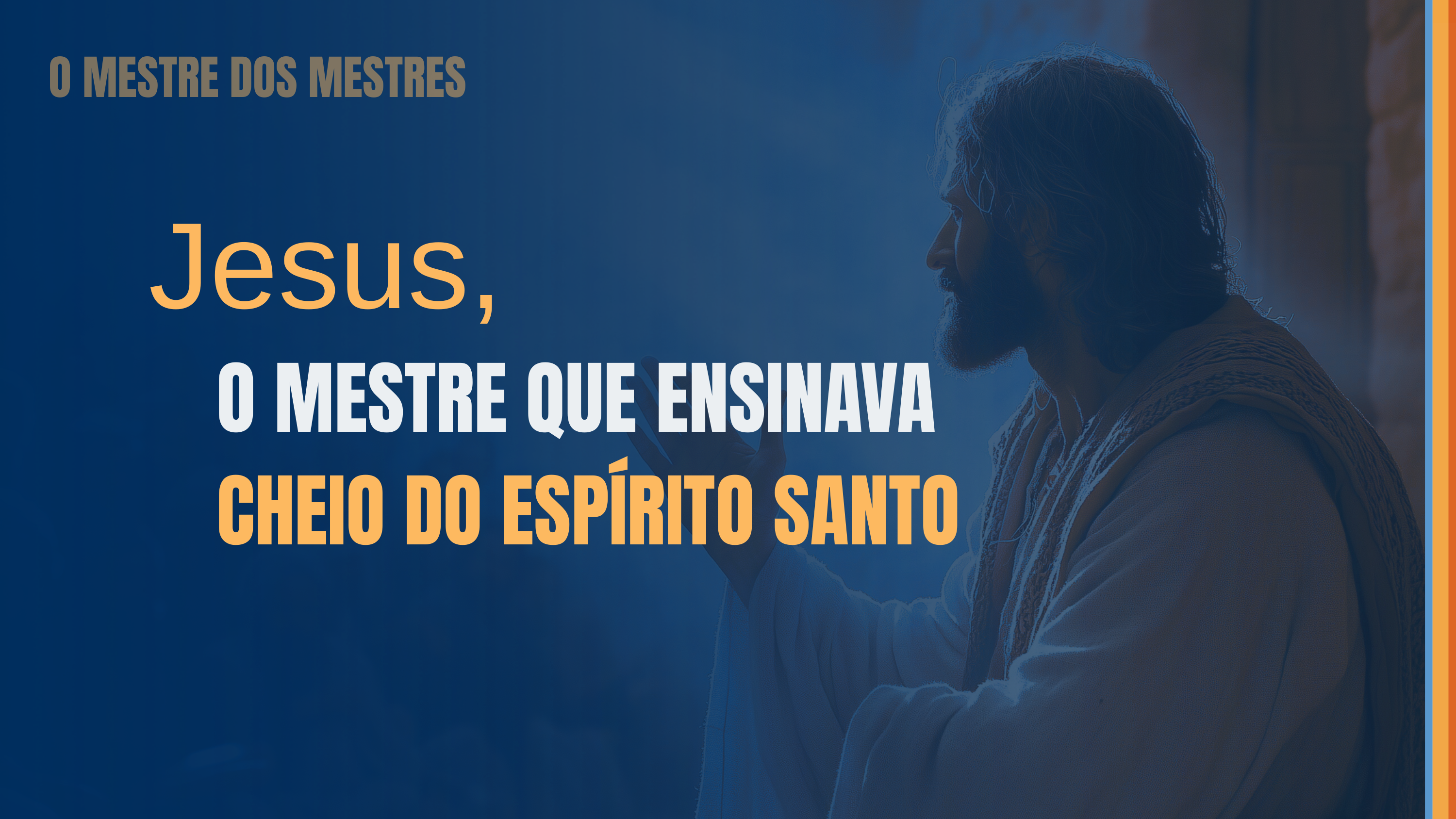

O MESTRE DOS MESTRES
Jesus,
O MESTRE QUE ENSINAVA
CHEIO DO ESPÍRITO SANTO